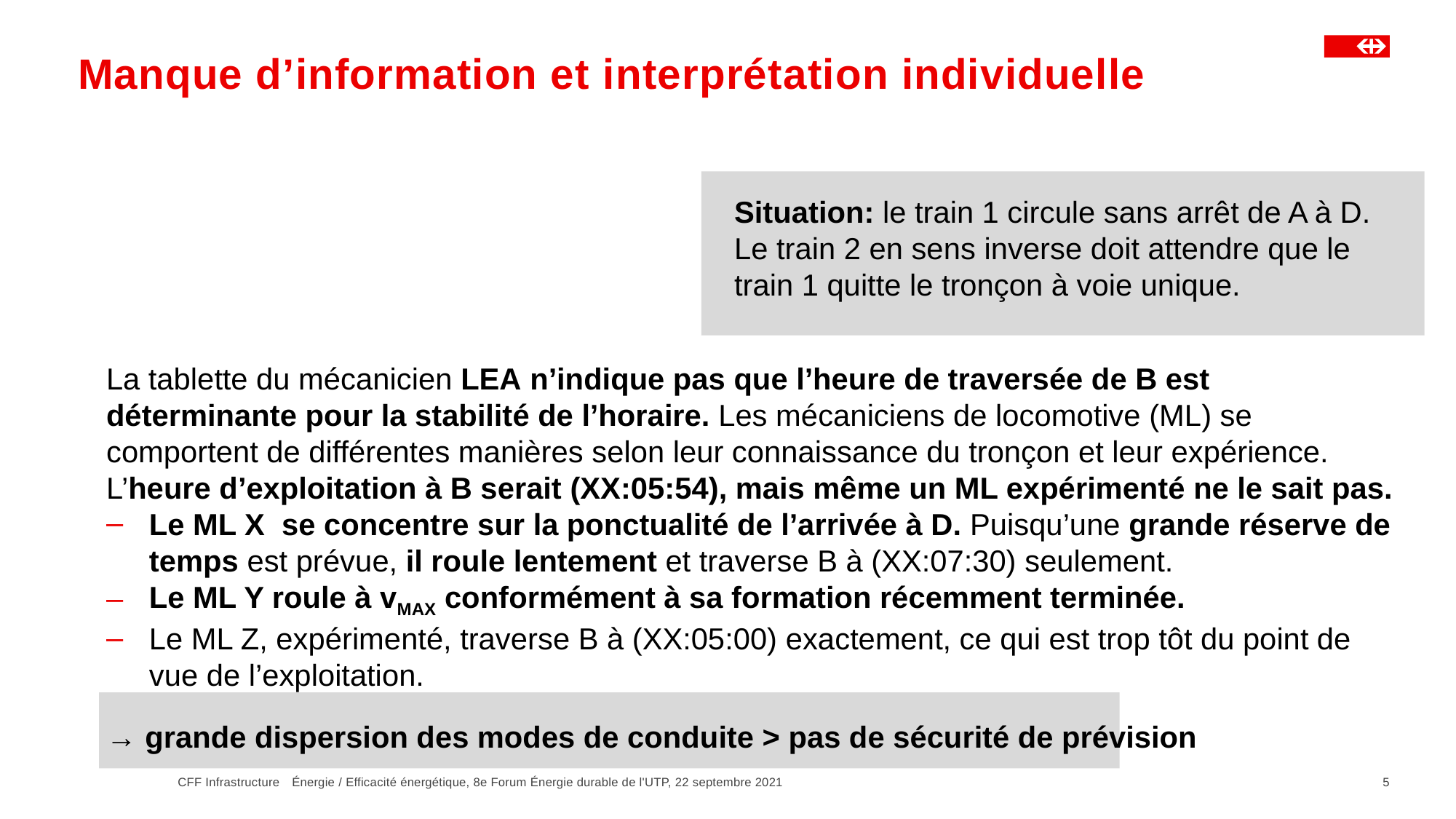

(XX:07)
XX:12
C
D
(LEA)
v
(XX:05)
(XX:03)
1

2

A
B

# Manque d’information et interprétation individuelle

Situation: le train 1 circule sans arrêt de A à D. Le train 2 en sens inverse doit attendre que le train 1 quitte le tronçon à voie unique.
La tablette du mécanicien LEA n’indique pas que l’heure de traversée de B est déterminante pour la stabilité de l’horaire. Les mécaniciens de locomotive (ML) se comportent de différentes manières selon leur connaissance du tronçon et leur expérience. L’heure d’exploitation à B serait (XX:05:54), mais même un ML expérimenté ne le sait pas.
Le ML X  se concentre sur la ponctualité de l’arrivée à D. Puisqu’une grande réserve de temps est prévue, il roule lentement et traverse B à (XX:07:30) seulement.
Le ML Y roule à vMAX conformément à sa formation récemment terminée.
Le ML Z, expérimenté, traverse B à (XX:05:00) exactement, ce qui est trop tôt du point de vue de l’exploitation.

→ grande dispersion des modes de conduite > pas de sécurité de prévision

CFF Infrastructure Énergie / Efficacité énergétique, 8e Forum Énergie durable de l'UTP, 22 septembre 2021
5